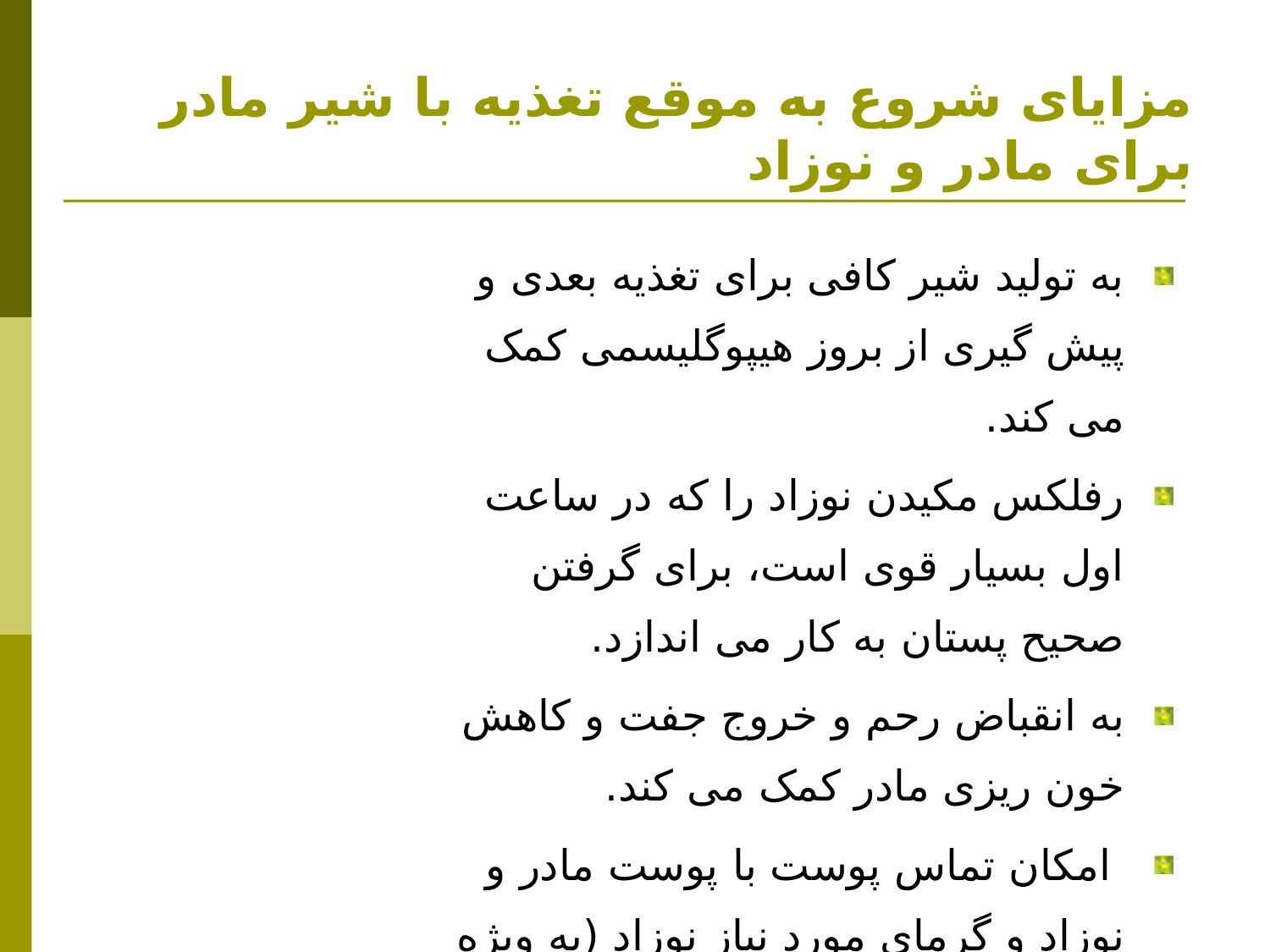

# مزایای شروع به موقع تغذیه با شیر مادر برای مادر و نوزاد
به تولید شیر کافی برای تغذیه بعدی و پیش گیری از بروز هیپوگلیسمی کمک می کند.
رفلکس مکیدن نوزاد را که در ساعت اول بسیار قوی است، برای گرفتن صحیح پستان به کار می اندازد.
به انقباض رحم و خروج جفت و كاهش خون ریزی مادر کمک می کند.
 امکان تماس پوست با پوست مادر و نوزاد و گرمای مورد نیاز نوزاد (به ویژه در نوزادان نارس و کم وزن) را فراهم می کند.